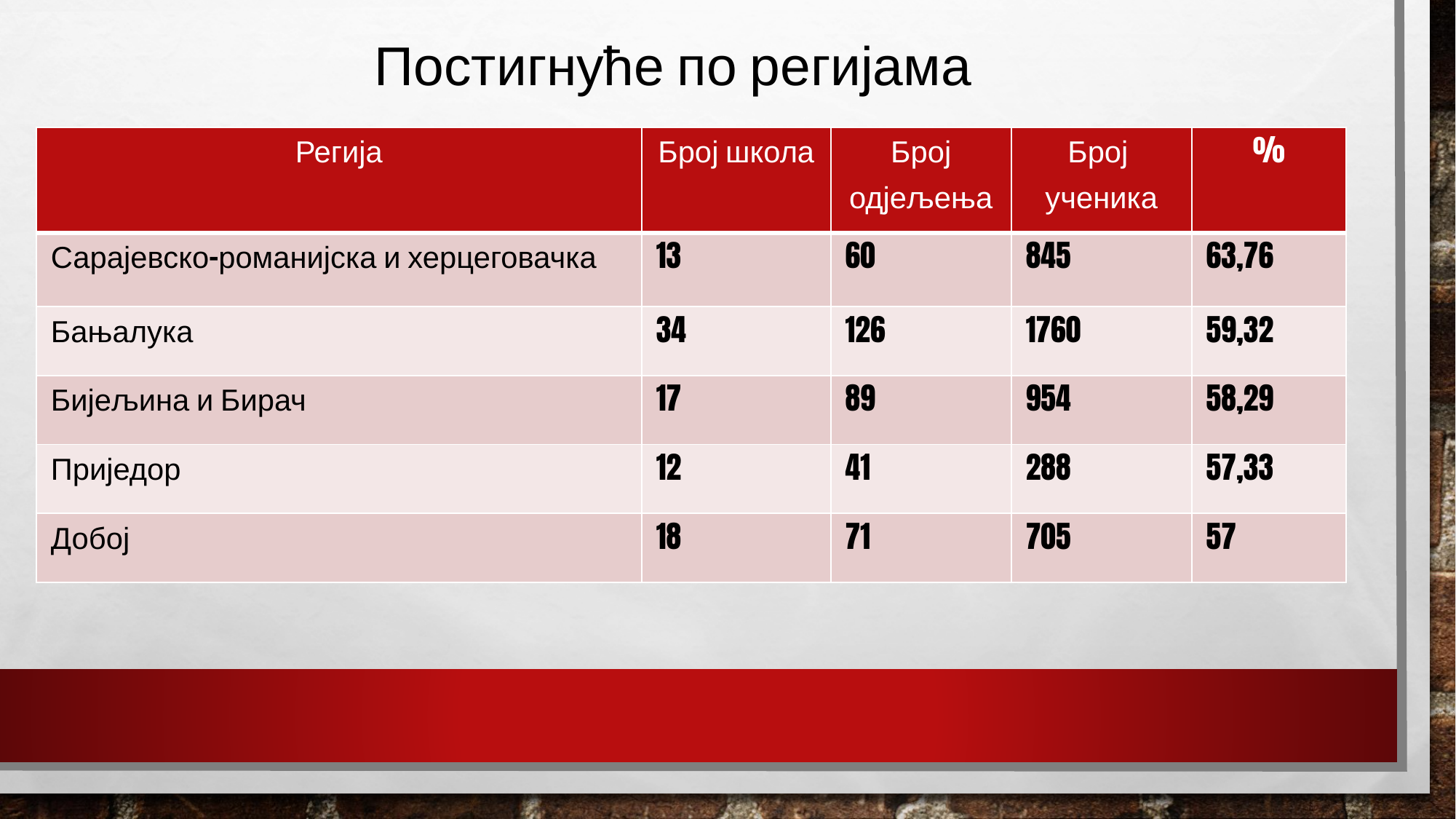

# Постигнуће по регијама
| Регија | Број школа | Број одјељења | Број ученика | % |
| --- | --- | --- | --- | --- |
| Сарајевско-романијска и херцеговачка | 13 | 60 | 845 | 63,76 |
| Бањалука | 34 | 126 | 1760 | 59,32 |
| Бијељина и Бирач | 17 | 89 | 954 | 58,29 |
| Приједор | 12 | 41 | 288 | 57,33 |
| Добој | 18 | 71 | 705 | 57 |